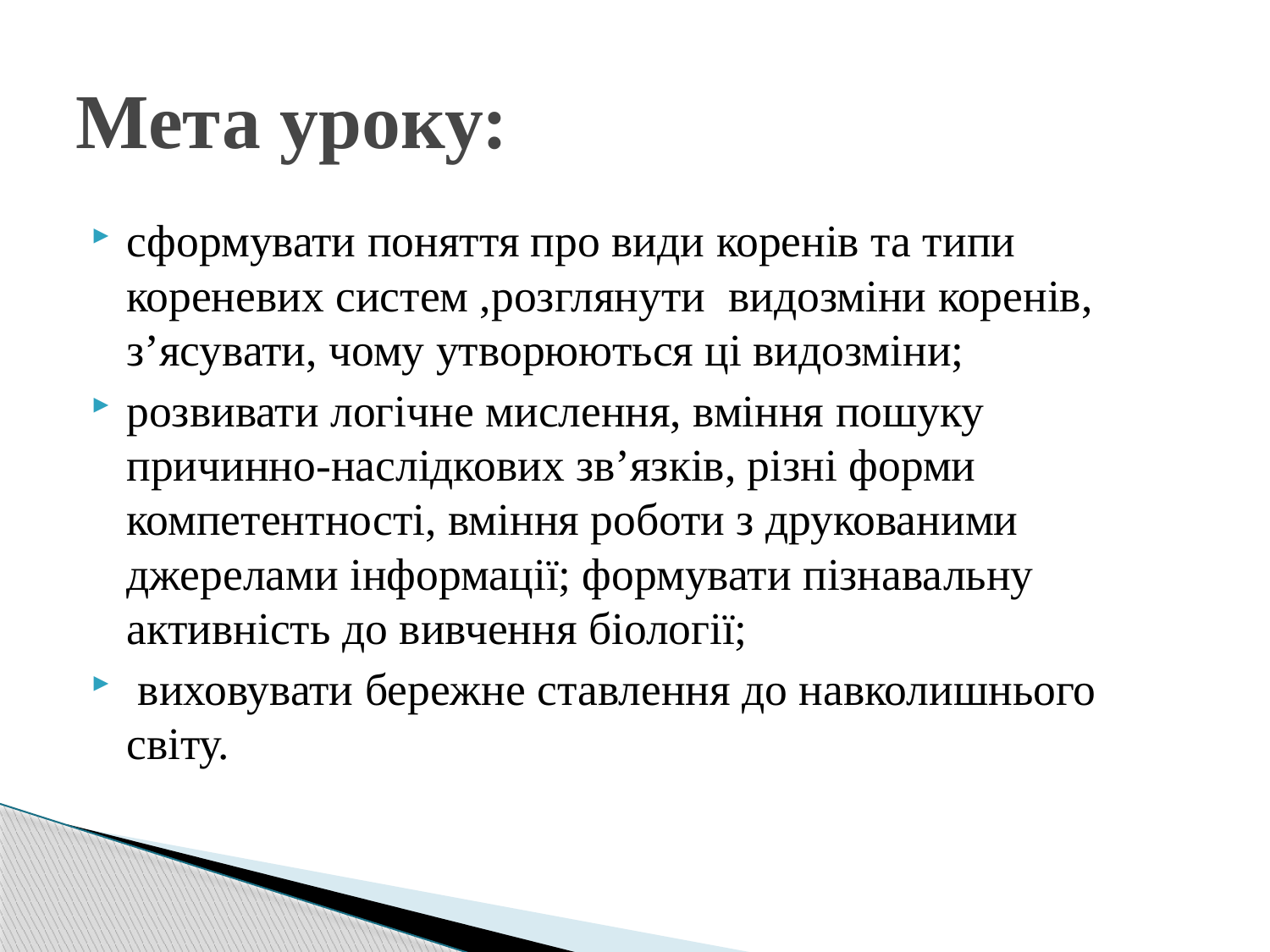

# Мета уроку:
сформувати поняття про види коренів та типи кореневих систем ,розглянути  видозміни коренів, з’ясувати, чому утворюються ці видозміни;
розвивати логічне мислення, вміння пошуку причинно-наслідкових зв’язків, різні форми компетентності, вміння роботи з друкованими джерелами інформації; формувати пізнавальну активність до вивчення біології;
 виховувати бережне ставлення до навколишнього світу.